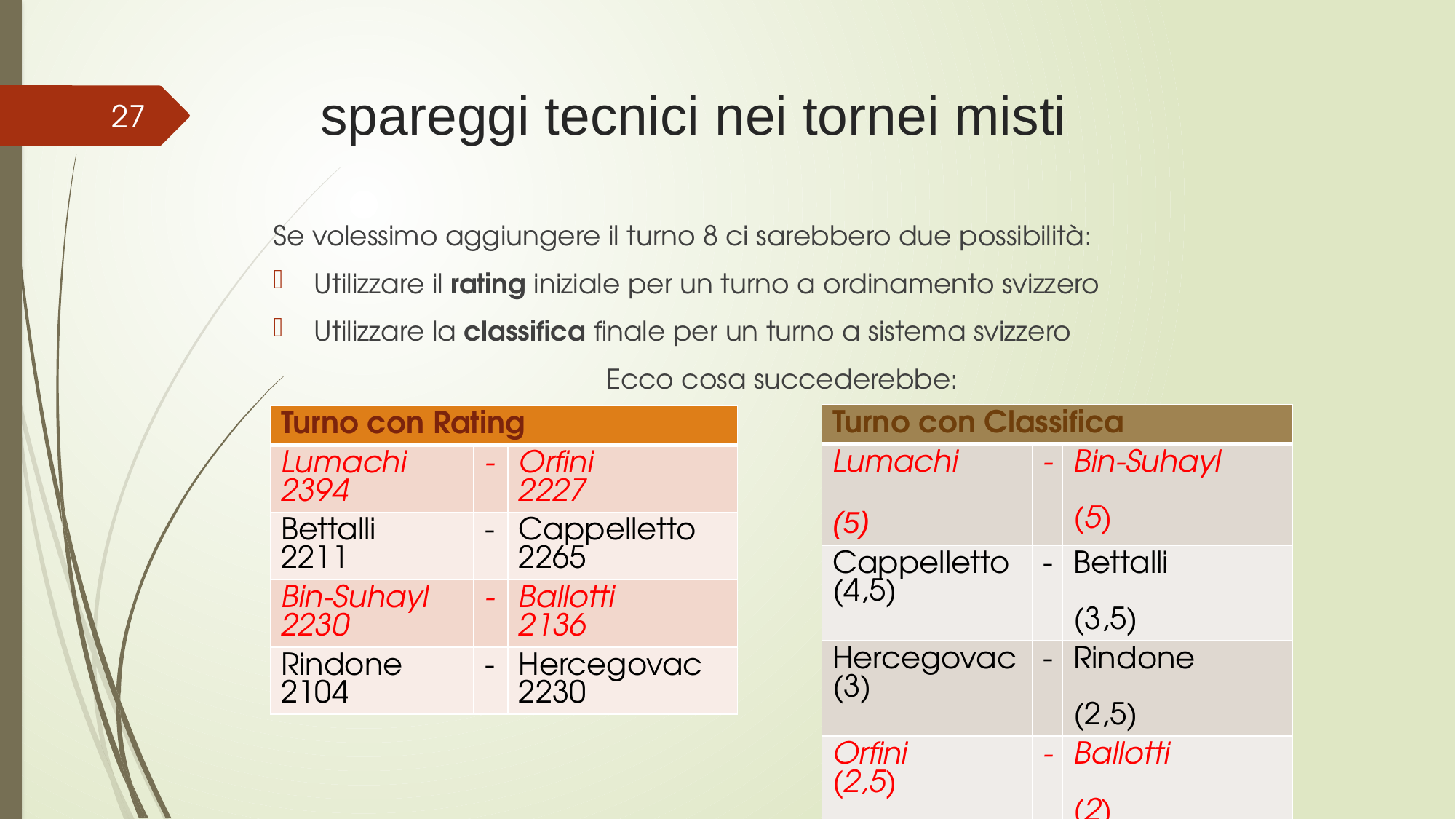

# spareggi tecnici nei tornei misti
27
Se volessimo aggiungere il turno 8 ci sarebbero due possibilità:
Utilizzare il rating iniziale per un turno a ordinamento svizzero
Utilizzare la classifica finale per un turno a sistema svizzero
Ecco cosa succederebbe:
| Turno con Classifica |  |  |
| --- | --- | --- |
| Lumachi (5) | - | Bin-Suhayl (5) |
| Cappelletto (4,5) | - | Bettalli (3,5) |
| Hercegovac (3) | - | Rindone (2,5) |
| Orfini (2,5) | - | Ballotti (2) |
| Turno con Rating |  |  |
| --- | --- | --- |
| Lumachi 2394 | - | Orfini 2227 |
| Bettalli 2211 | - | Cappelletto 2265 |
| Bin-Suhayl 2230 | - | Ballotti 2136 |
| Rindone 2104 | - | Hercegovac 2230 |